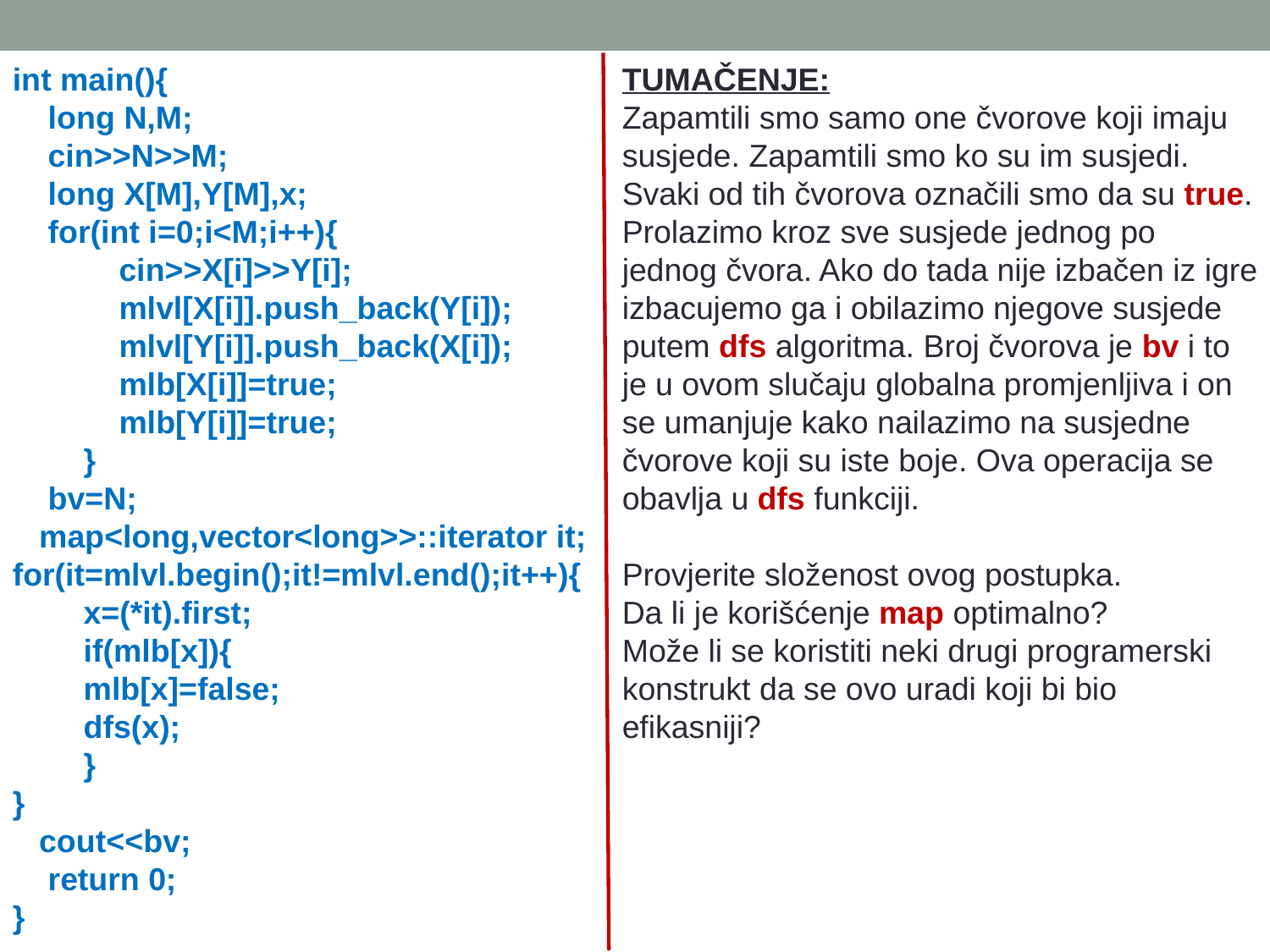

int main(){
    long N,M;
    cin>>N>>M;
    long X[M],Y[M],x;
    for(int i=0;i<M;i++){
            cin>>X[i]>>Y[i];
            mlvl[X[i]].push_back(Y[i]);
            mlvl[Y[i]].push_back(X[i]);
            mlb[X[i]]=true;
            mlb[Y[i]]=true;
        }
    bv=N;
   map<long,vector<long>>::iterator it;
for(it=mlvl.begin();it!=mlvl.end();it++){
        x=(*it).first;
        if(mlb[x]){
        mlb[x]=false;
        dfs(x);
        }
}
   cout<<bv;
    return 0;
}

TUMAČENJE:
Zapamtili smo samo one čvorove koji imaju susjede. Zapamtili smo ko su im susjedi.
Svaki od tih čvorova označili smo da su true.
Prolazimo kroz sve susjede jednog po jednog čvora. Ako do tada nije izbačen iz igre izbacujemo ga i obilazimo njegove susjede putem dfs algoritma. Broj čvorova je bv i to je u ovom slučaju globalna promjenljiva i on se umanjuje kako nailazimo na susjedne čvorove koji su iste boje. Ova operacija se obavlja u dfs funkciji.

Provjerite složenost ovog postupka.
Da li je korišćenje map optimalno?
Može li se koristiti neki drugi programerski konstrukt da se ovo uradi koji bi bio efikasniji?
#